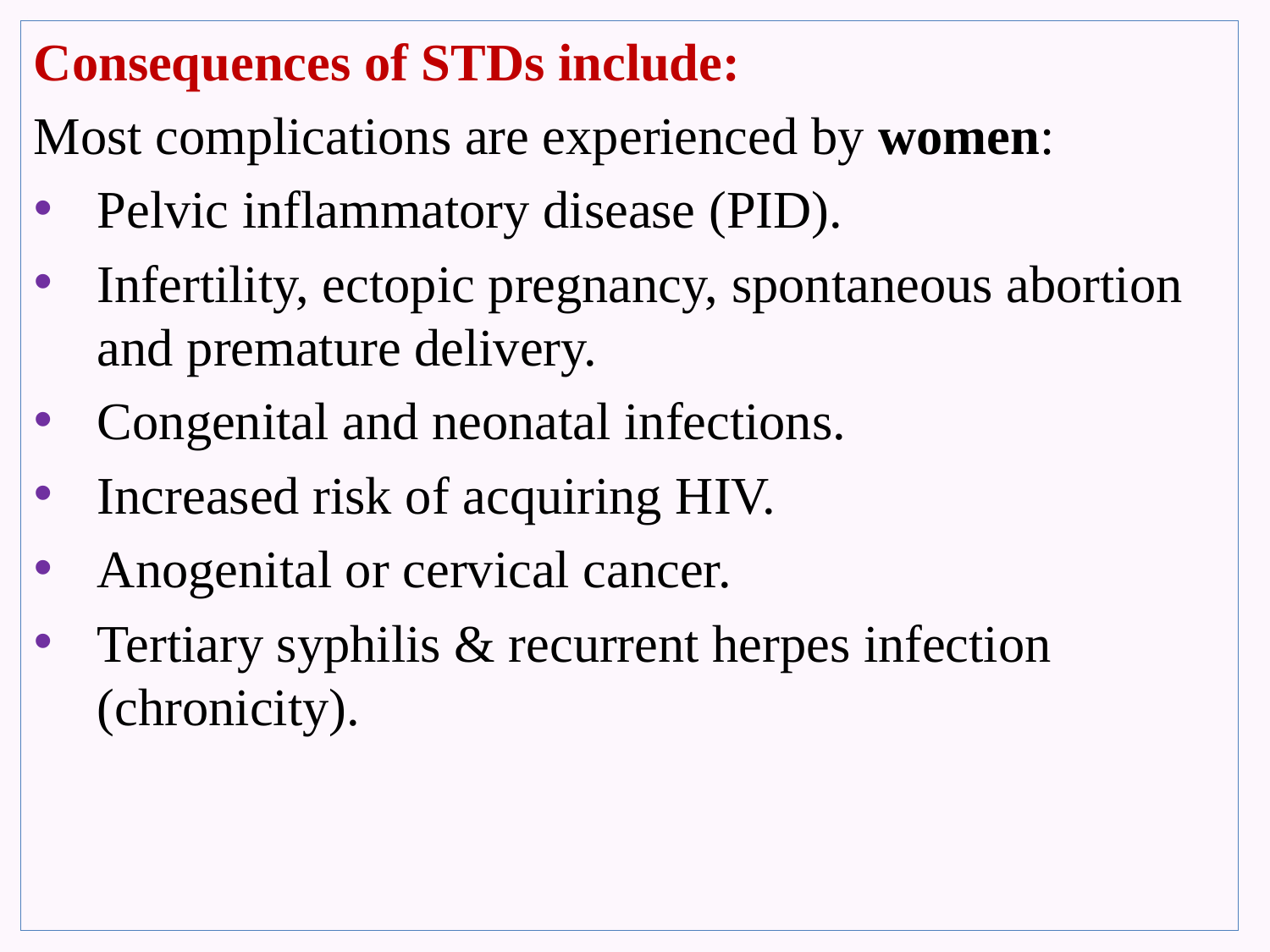

# N
Consequences of STDs include:
Most complications are experienced by women:
Pelvic inflammatory disease (PID).
Infertility, ectopic pregnancy, spontaneous abortion  and premature delivery.
Congenital and neonatal infections.
Increased risk of acquiring HIV.
Anogenital or cervical cancer.
Tertiary syphilis & recurrent herpes infection (chronicity).